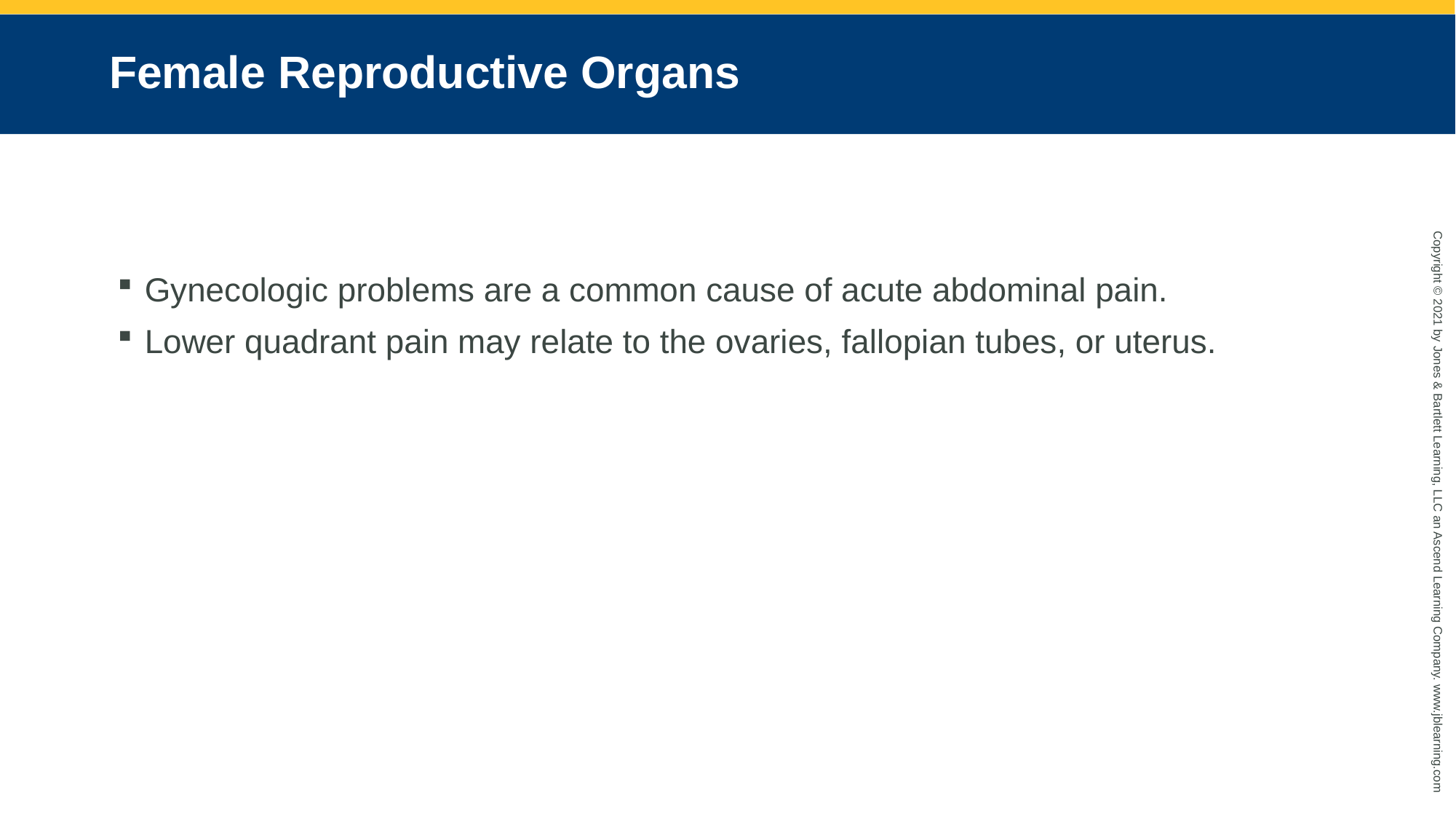

# Female Reproductive Organs
Gynecologic problems are a common cause of acute abdominal pain.
Lower quadrant pain may relate to the ovaries, fallopian tubes, or uterus.